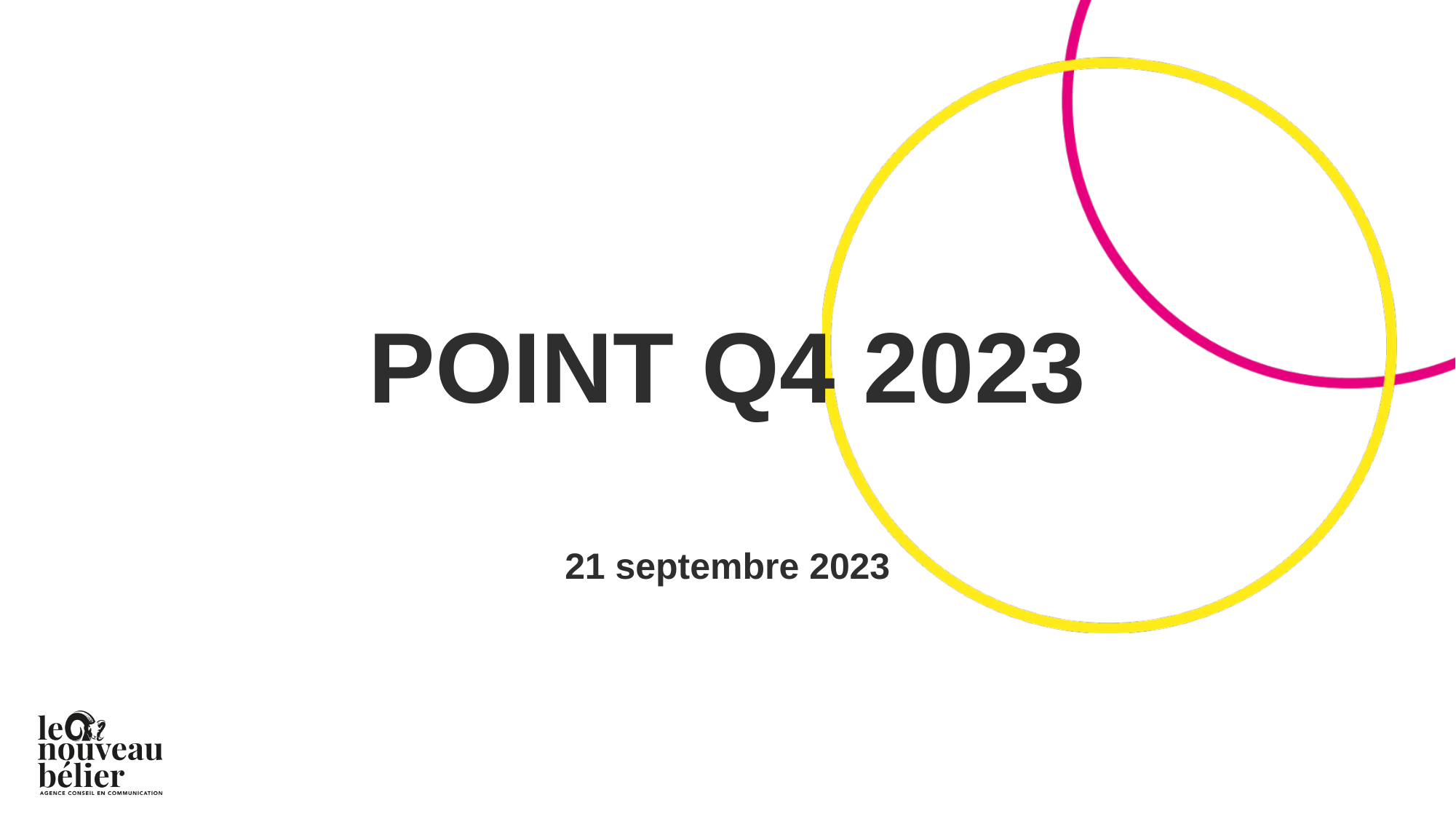

# POINT Q4 2023 21 septembre 2023